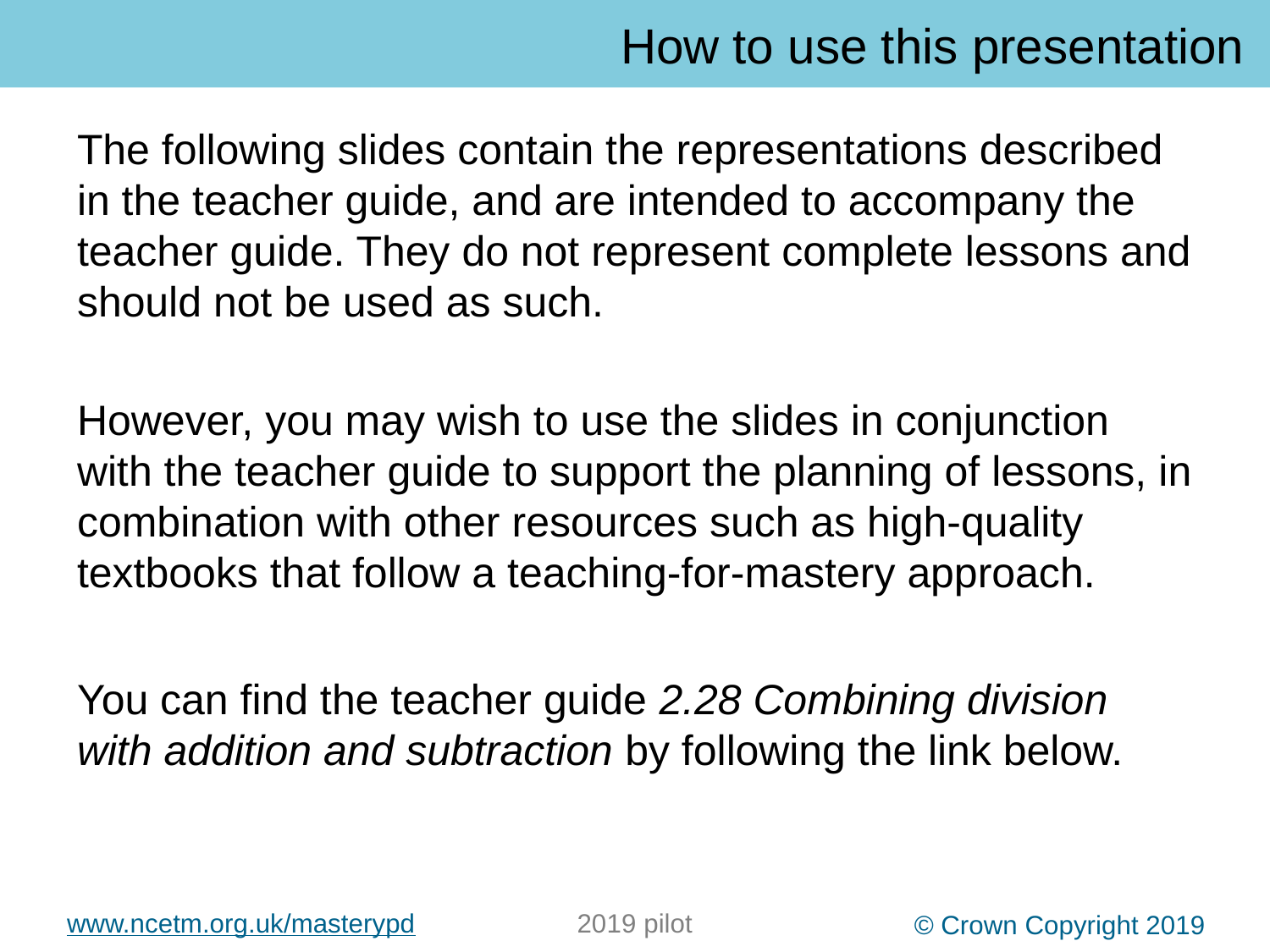

How to use this presentation
You can find the teacher guide 2.28 Combining division with addition and subtraction by following the link below.